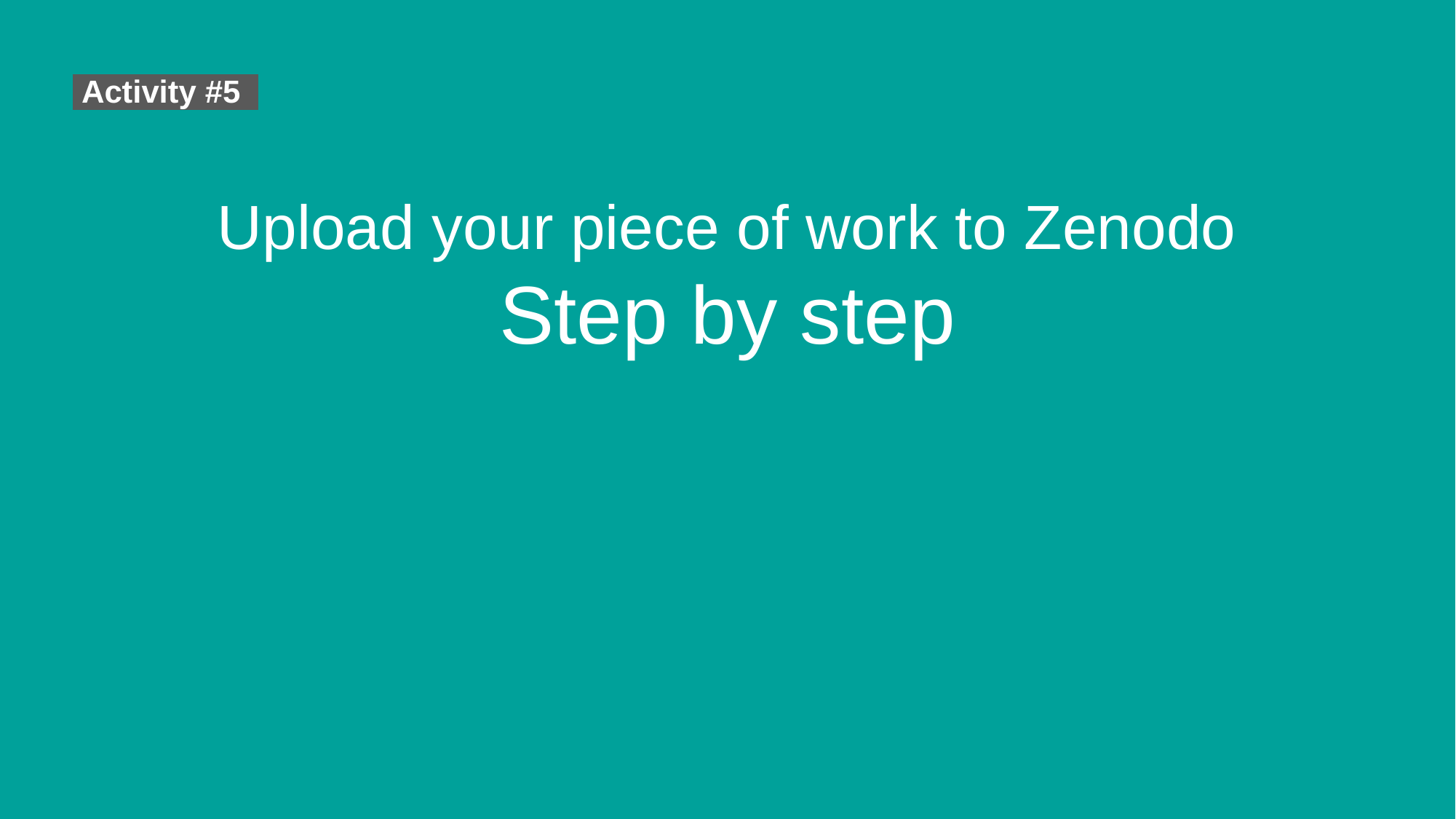

Activity #5.
Upload your piece of work to Zenodo
Step by step